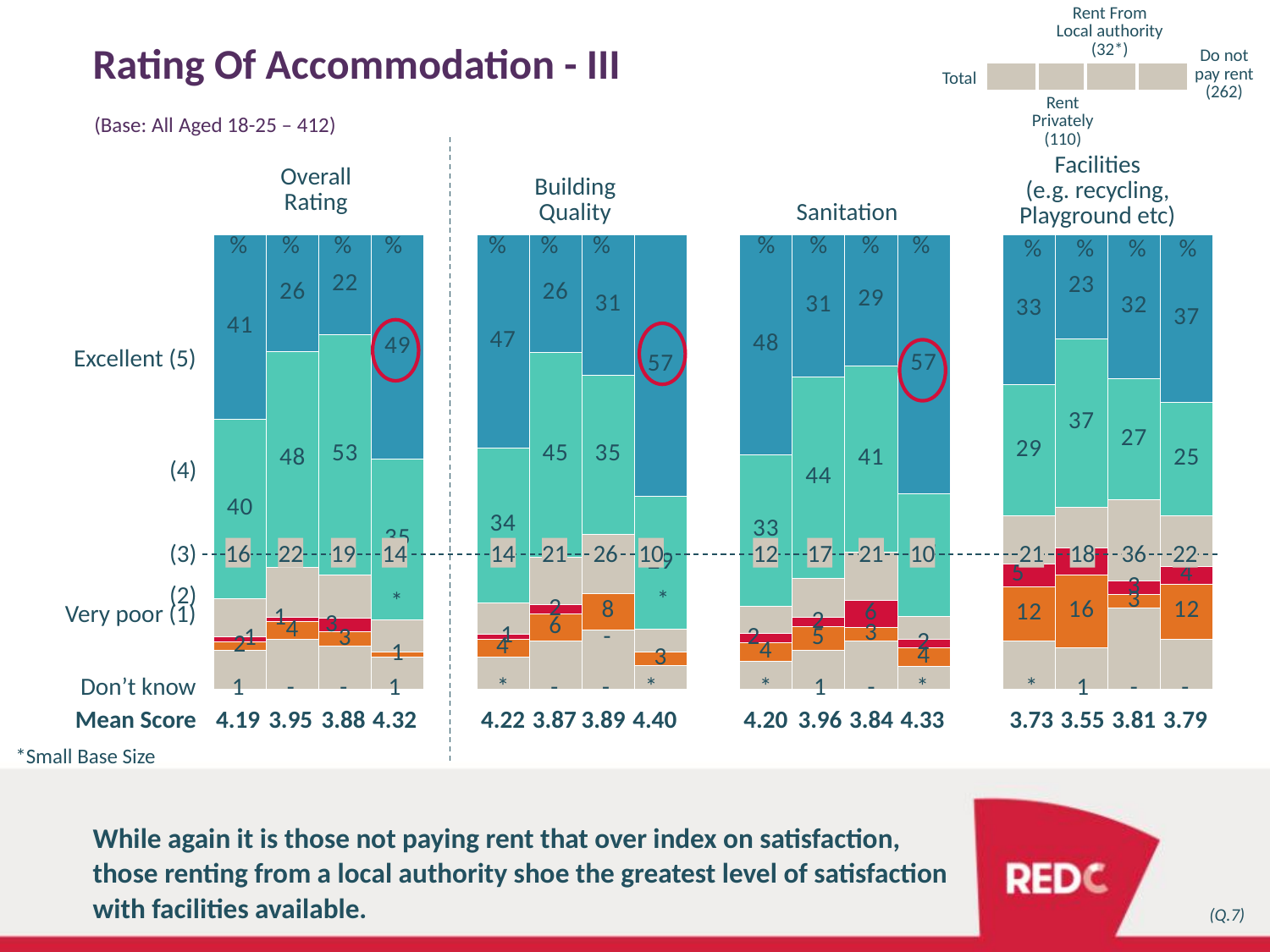

Rent From Local authority
(32*)
# Rating Of Accommodation - III
Do not pay rent
(262)

Total
Rent
Privately
(110)
(Base: All Aged 18-25 – 412)
Facilities
(e.g. recycling,
Playground etc)
Overall
Rating
Building
Quality
Sanitation

### Chart

| Category |  |  |  |  |  |  |
|---|---|---|---|---|---|---|
|  | -8.5 | -2.0 | -1.0 | 8.5 | 40.0 | 41.0 |
|  | -11.0 | -4.0 | -1.0 | 11.0 | 48.0 | 26.0 |
|  | -9.5 | -3.0 | -3.0 | 9.5 | 53.0 | 22.0 |
|  | -7.0 | -1.0 | None | 7.0 | 35.0 | 49.0 |
|  | None | None | None | None | None | None |
|  | -7.0 | -4.0 | -1.0 | 7.0 | 34.0 | 47.0 |
|  | -10.5 | -6.0 | -2.0 | 10.5 | 45.0 | 26.0 |
|  | -13.0 | -8.0 | None | 13.0 | 35.0 | 31.0 |
|  | -5.0 | -3.0 | None | 5.0 | 29.0 | 57.0 |
|  | None | None | None | None | None | None |
|  | -6.0 | -4.0 | -2.0 | 6.0 | 33.0 | 48.0 |
|  | -8.5 | -5.0 | -2.0 | 8.5 | 44.0 | 31.0 |
|  | -10.5 | -3.0 | -6.0 | 10.5 | 41.0 | 29.0 |
|  | -5.0 | -4.0 | -2.0 | 5.0 | 27.0 | 57.0 |
|  | None | None | None | None | None | None |
|  | -10.5 | -12.0 | -5.0 | 10.5 | 29.0 | 33.0 |
|  | -9.0 | -16.0 | -6.0 | 9.0 | 37.0 | 23.0 |
|  | -18.0 | -3.0 | -3.0 | 18.0 | 27.0 | 32.0 |
|  | -11.0 | -12.0 | -4.0 | 11.0 | 25.0 | 37.0 |
%
%
%
%
%
%
%
%
%
%
%
%
%
%
%

Excellent (5)
(4)
(3)
16
22
19
14
14
21
26
10
12
17
21
10
21
18
36
22
(2)
*
*
Very poor (1)
-
Don’t know
1
-
-
1
*
-
-
*
*
1
-
*
*
1
-
-
Mean Score
4.19
3.95
3.88
4.32
4.22
3.87
3.89
4.40
4.20
3.96
3.84
4.33
3.73
3.55
3.81
3.79
*Small Base Size
While again it is those not paying rent that over index on satisfaction, those renting from a local authority shoe the greatest level of satisfaction with facilities available.
(Q.7)